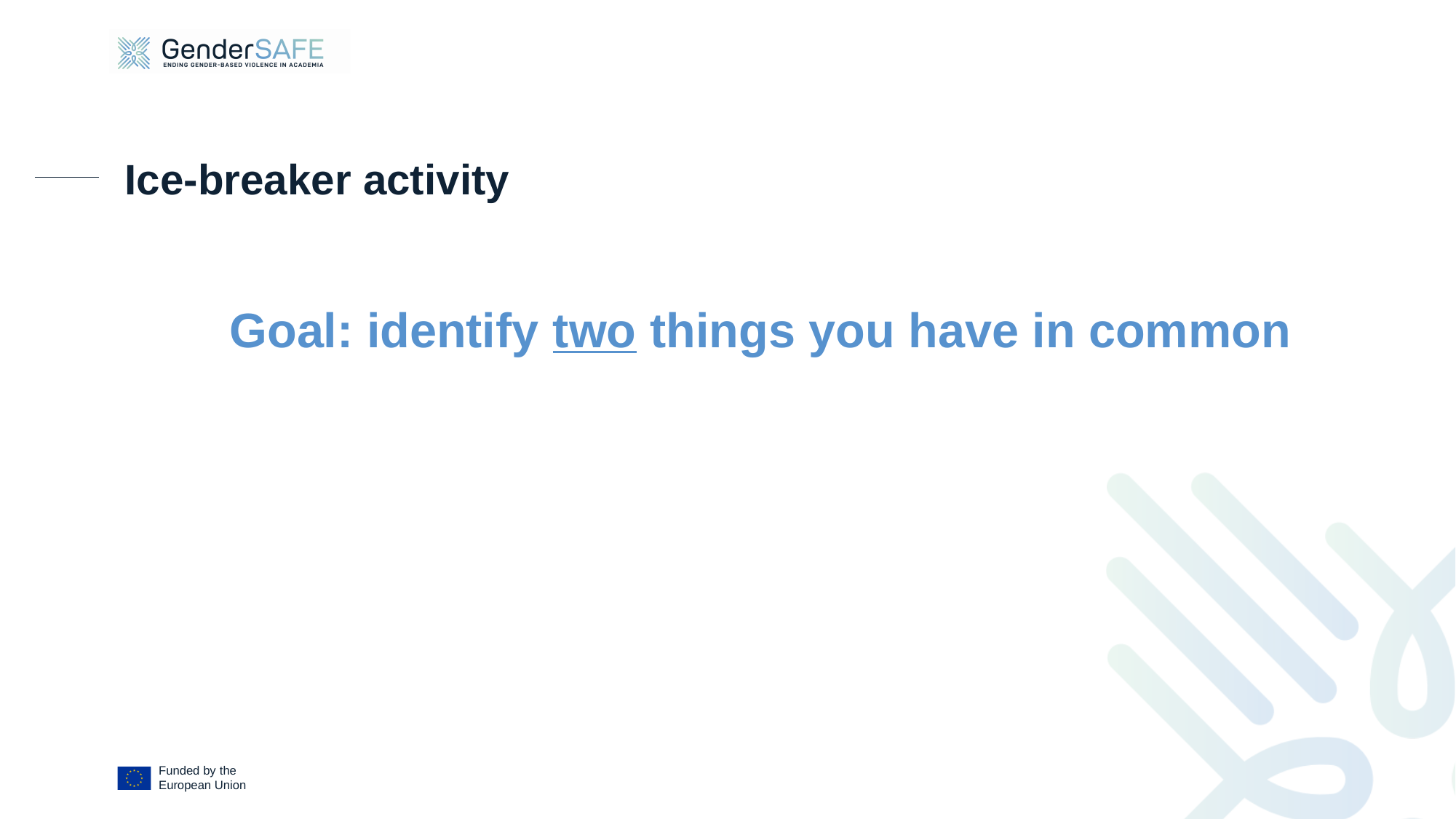

# Ice-breaker activity
Goal: identify two things you have in common
​